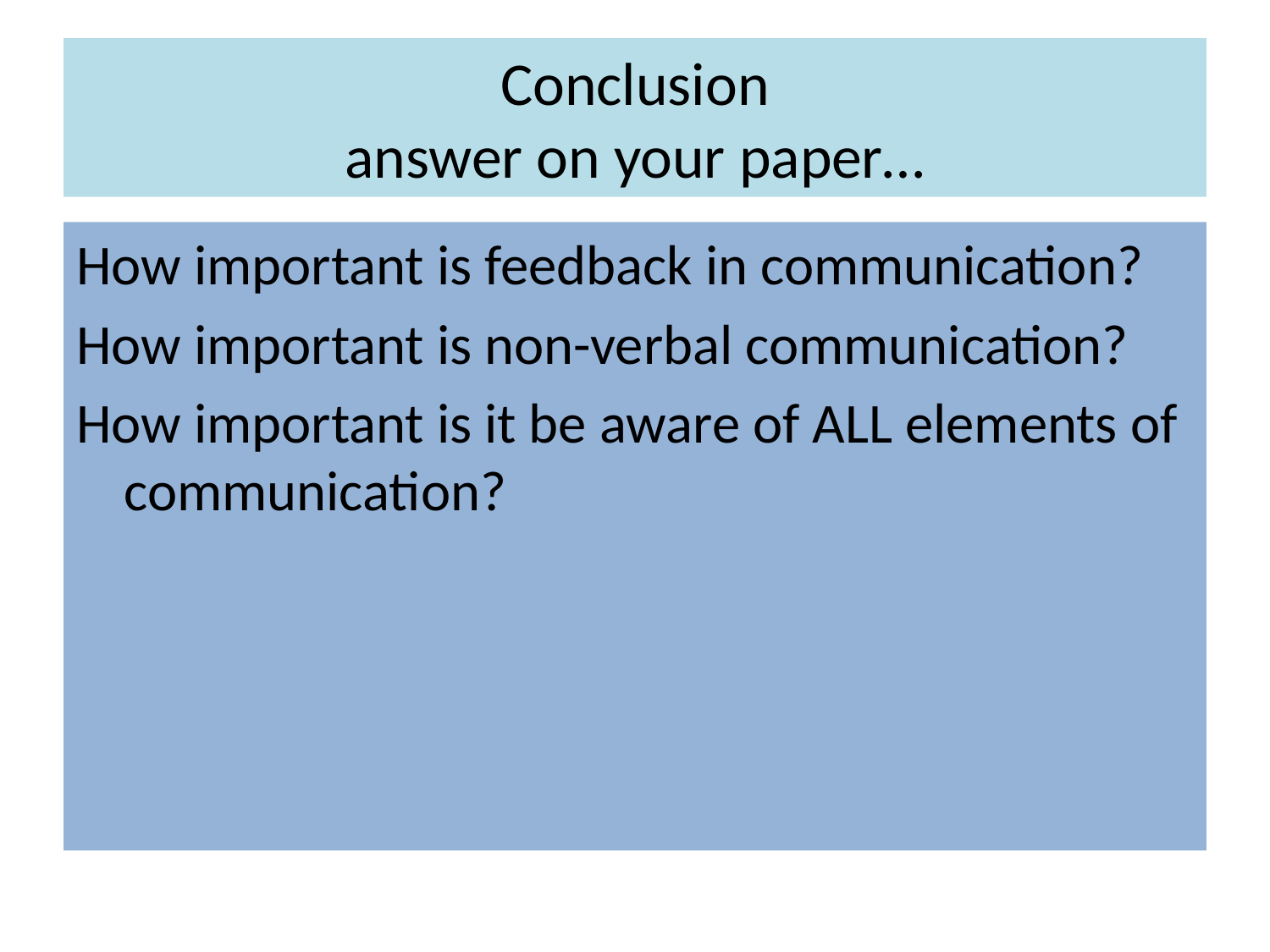

# Conclusion answer on your paper…
How important is feedback in communication?
How important is non-verbal communication?
How important is it be aware of ALL elements of communication?